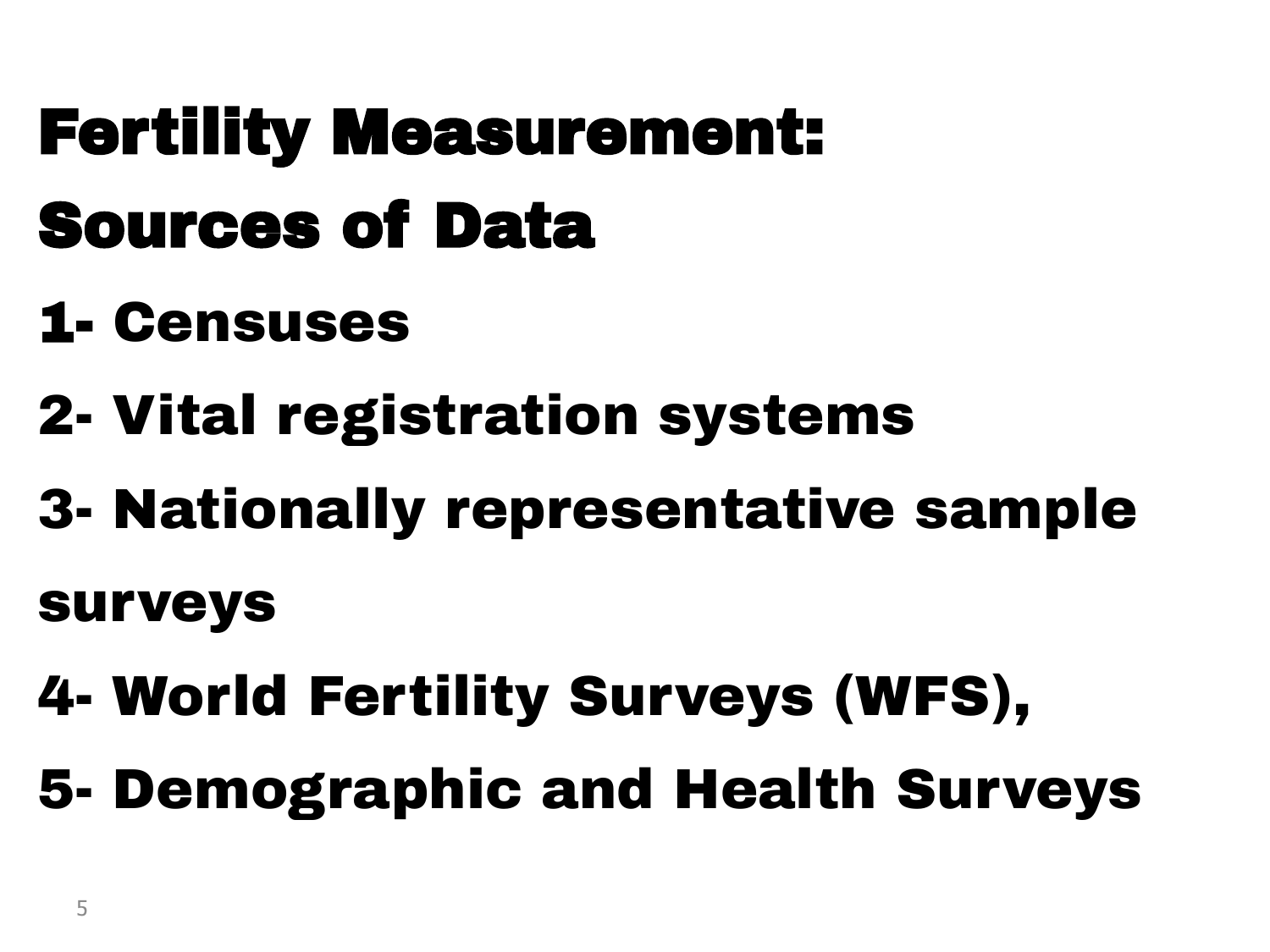

Fertility Measurement:
Sources of Data
1- Censuses
2- Vital registration systems
3- Nationally representative sample surveys
4- World Fertility Surveys (WFS),
5- Demographic and Health Surveys
5